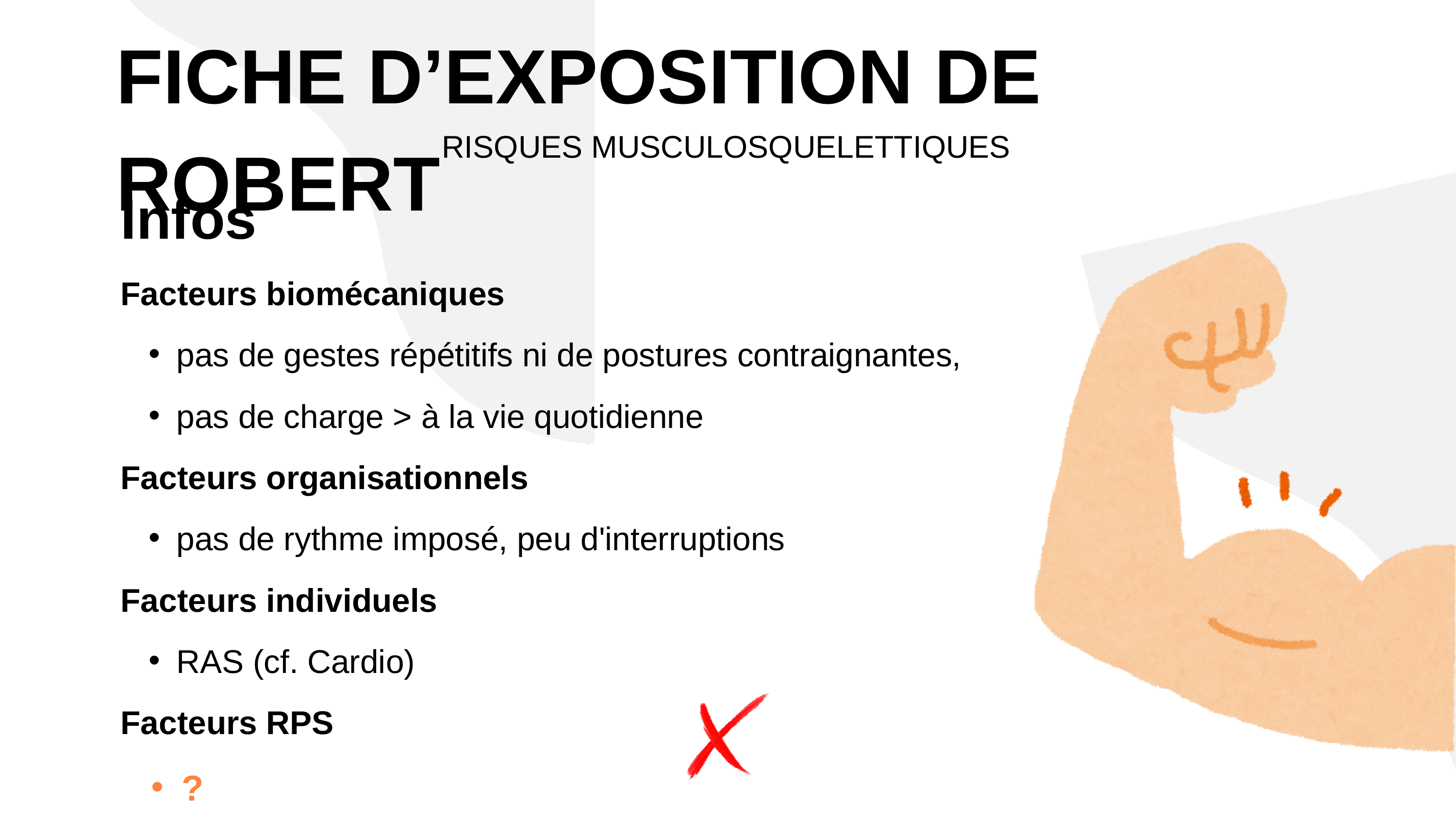

FICHE D’EXPOSITION DE ROBERT
RISQUES MUSCULOSQUELETTIQUES
Infos
​Facteurs biomécaniques
pas de gestes répétitifs ni de postures contraignantes,
pas de charge > à la vie quotidienne​
Facteurs organisationnels
pas de rythme imposé, peu d'interruption​s
Facteurs individuels
RAS (cf. Cardio)​
Facteurs RPS
?​